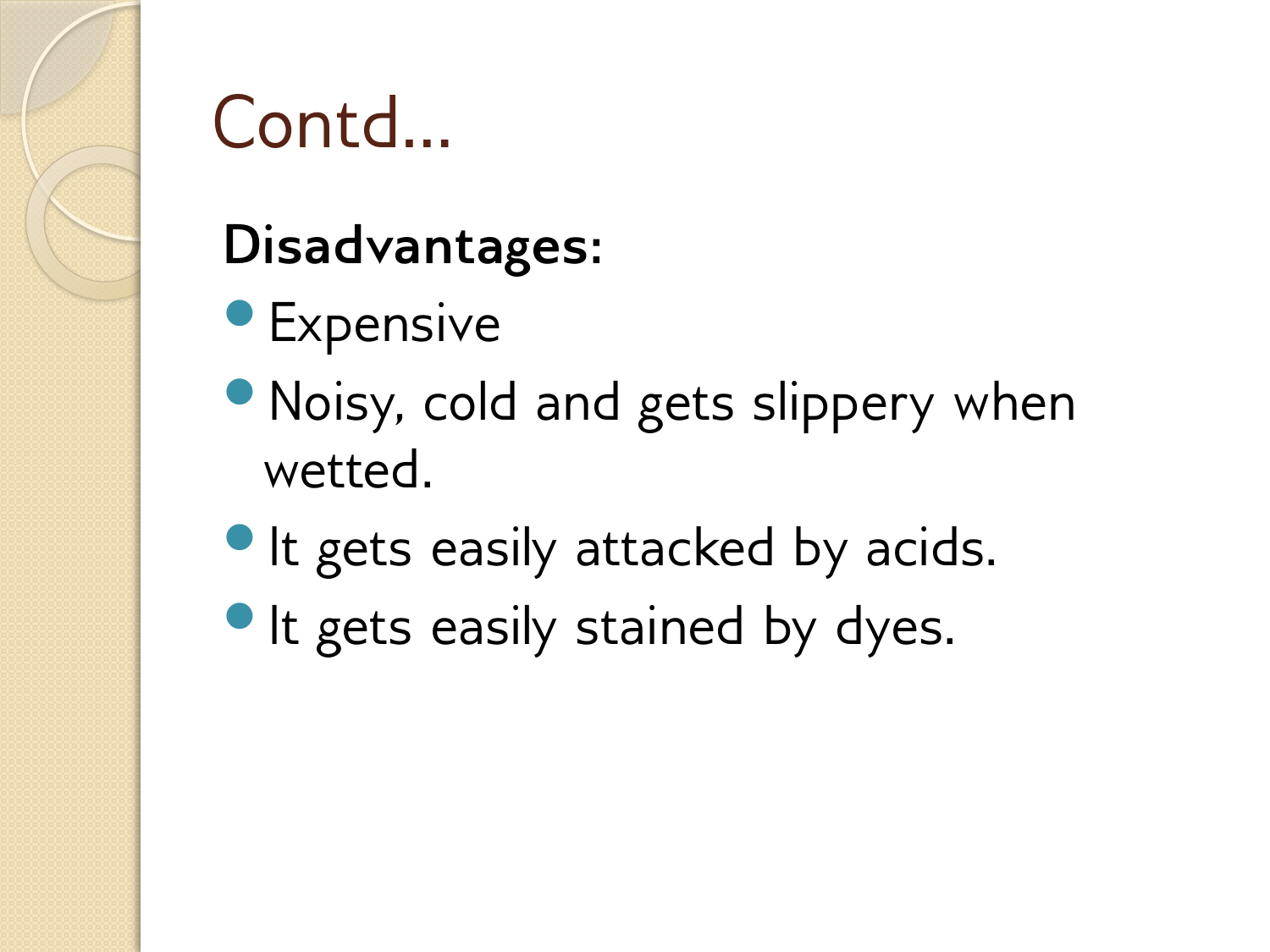

# Contd…
Disadvantages:
Expensive
Noisy, cold and gets slippery when wetted.
It gets easily attacked by acids.
It gets easily stained by dyes.